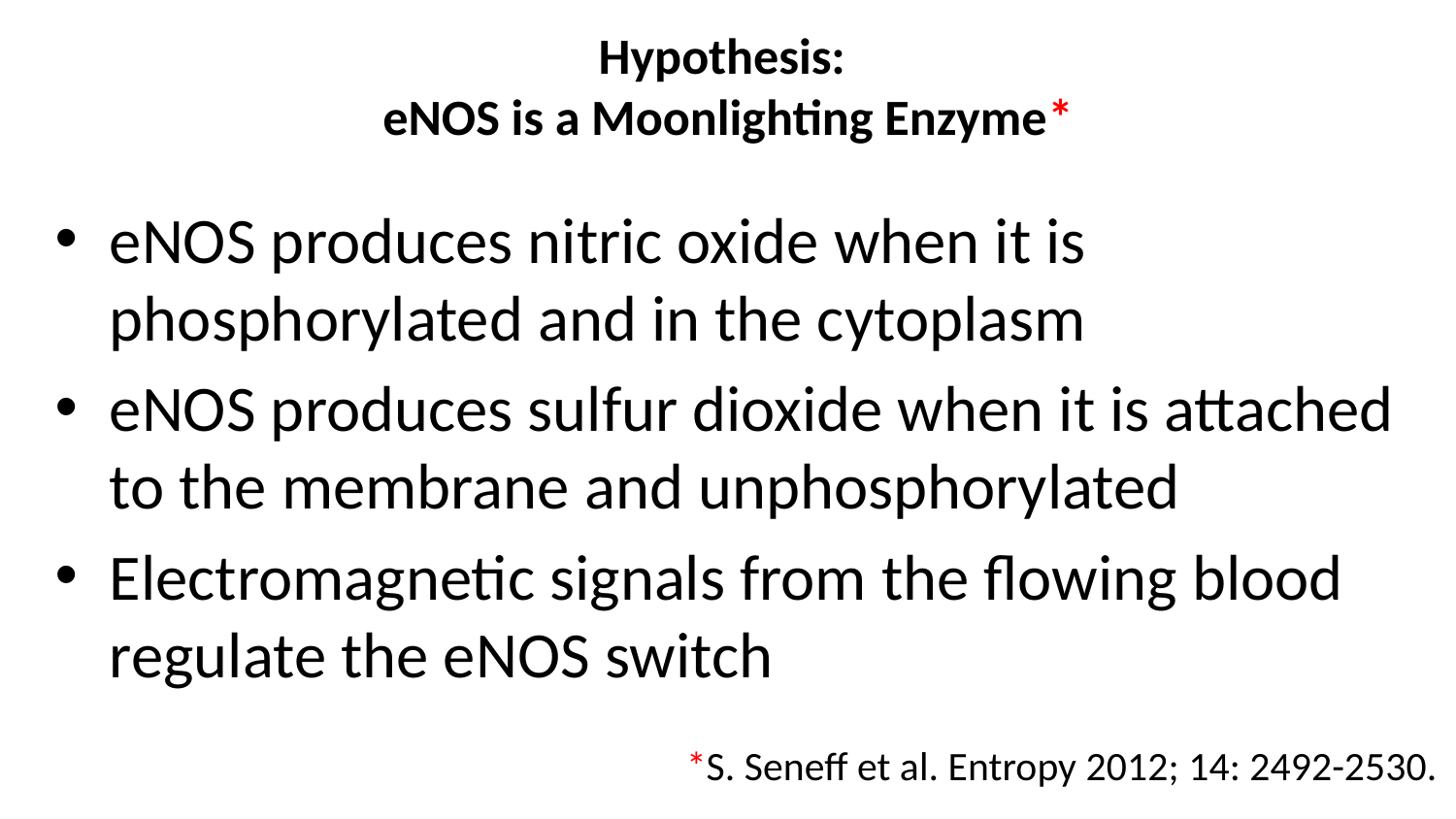

# Hypothesis: eNOS is a Moonlighting Enzyme*
eNOS produces nitric oxide when it is phosphorylated and in the cytoplasm
eNOS produces sulfur dioxide when it is attached to the membrane and unphosphorylated
Electromagnetic signals from the flowing blood regulate the eNOS switch

*S. Seneff et al. Entropy 2012; 14: 2492-2530.